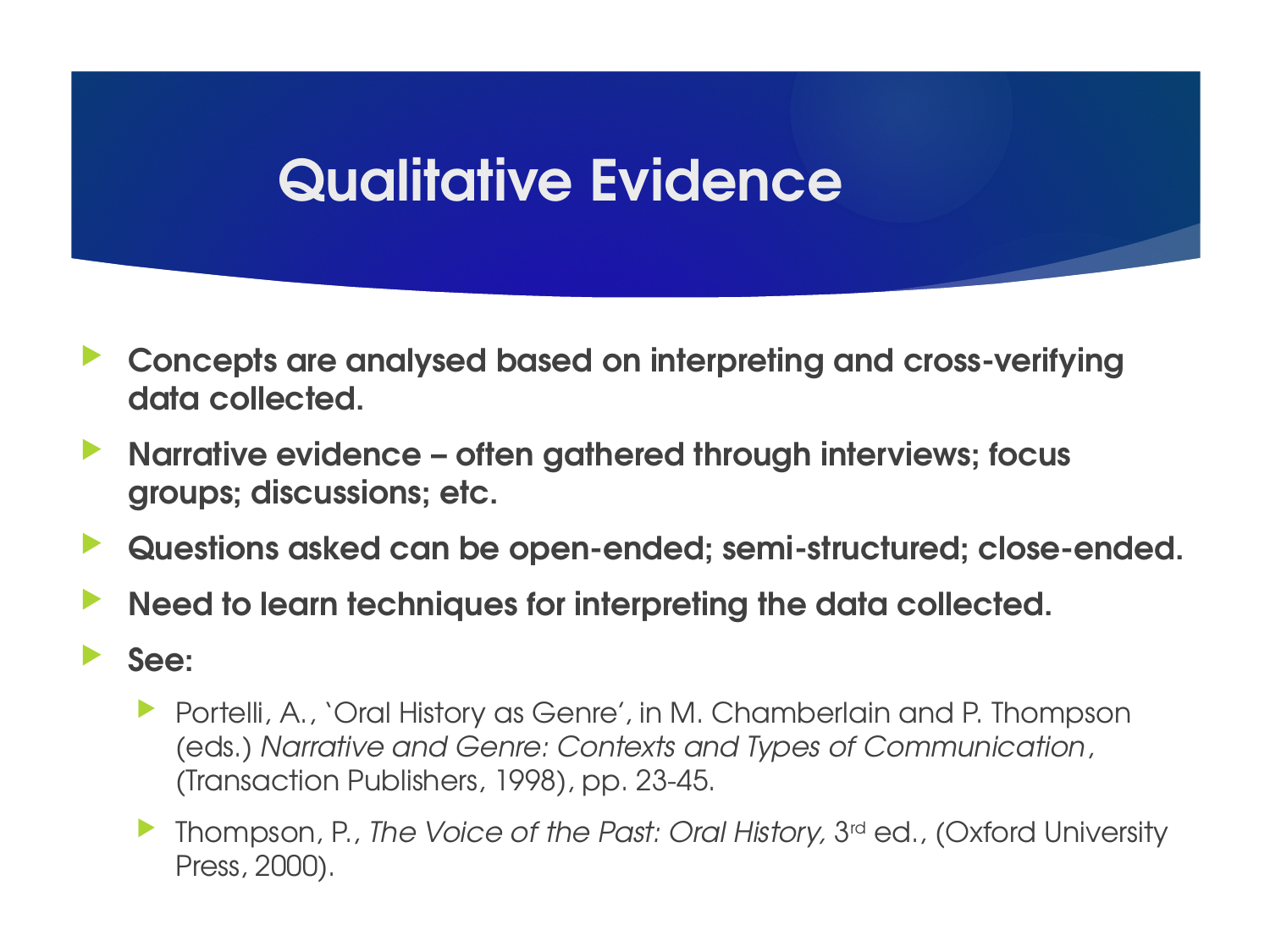

# Qualitative Evidence
Concepts are analysed based on interpreting and cross-verifying data collected.
Narrative evidence – often gathered through interviews; focus groups; discussions; etc.
Questions asked can be open-ended; semi-structured; close-ended.
Need to learn techniques for interpreting the data collected.
See:
Portelli, A., ‘Oral History as Genre’, in M. Chamberlain and P. Thompson (eds.) Narrative and Genre: Contexts and Types of Communication, (Transaction Publishers, 1998), pp. 23-45.
Thompson, P., The Voice of the Past: Oral History, 3rd ed., (Oxford University Press, 2000).